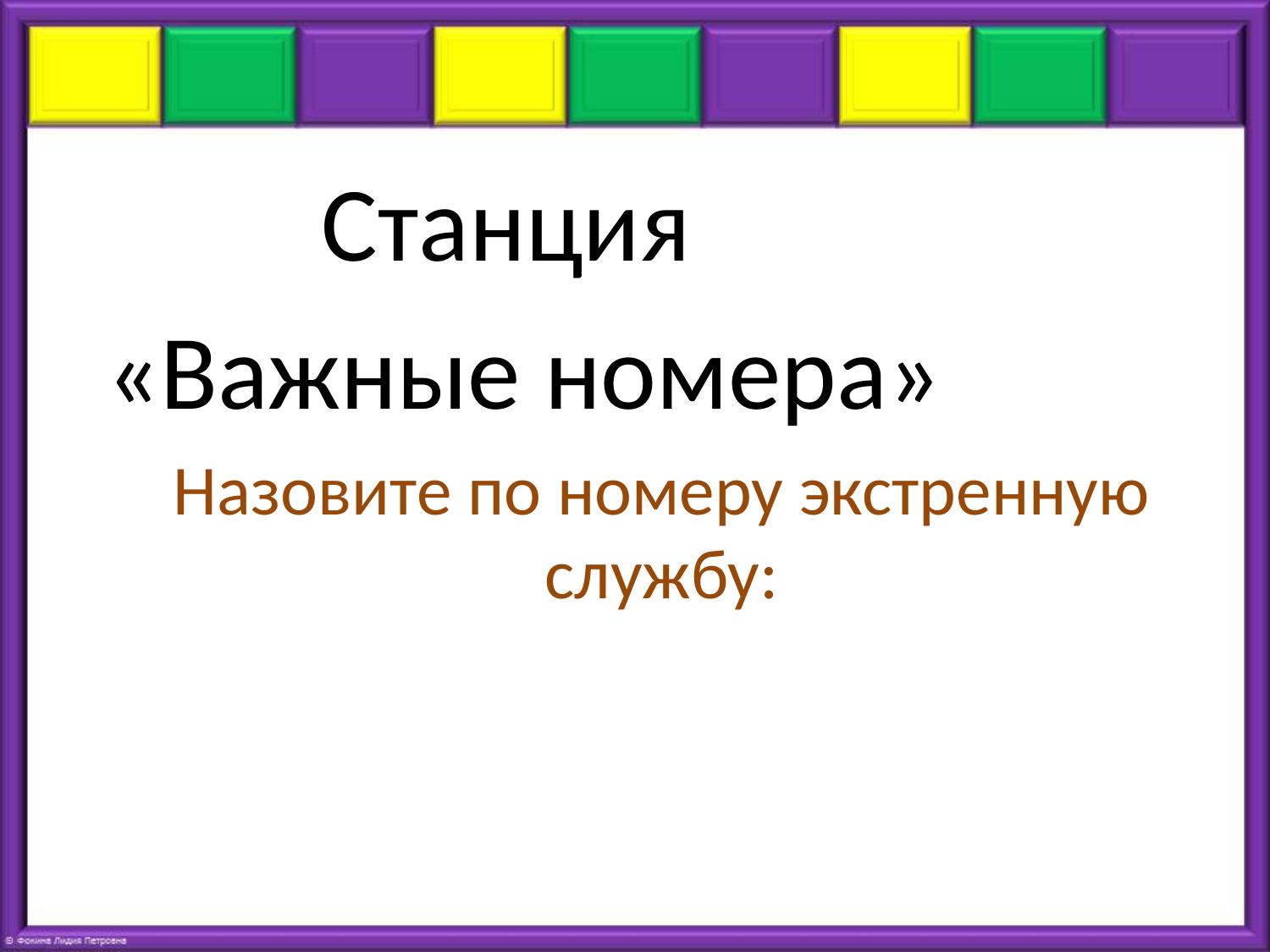

#
          Станция
 «Важные номера»
   Назовите по номеру экстренную службу: